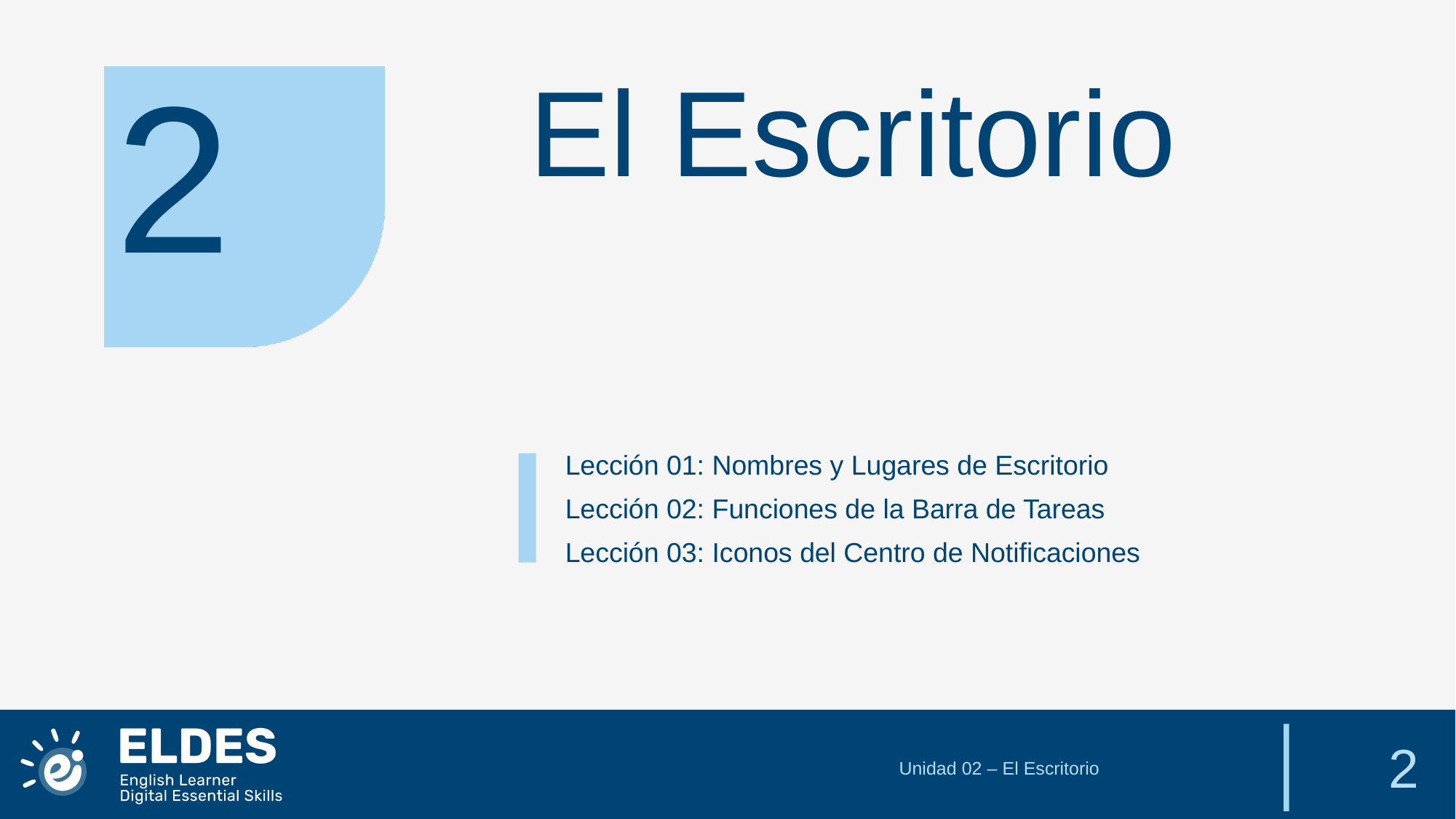

2
El Escritorio
Lección 01: Nombres y Lugares de Escritorio
Lección 02: Funciones de la Barra de Tareas

Lección 03: Iconos del Centro de Notificaciones
2
Unidad 02 – El Escritorio